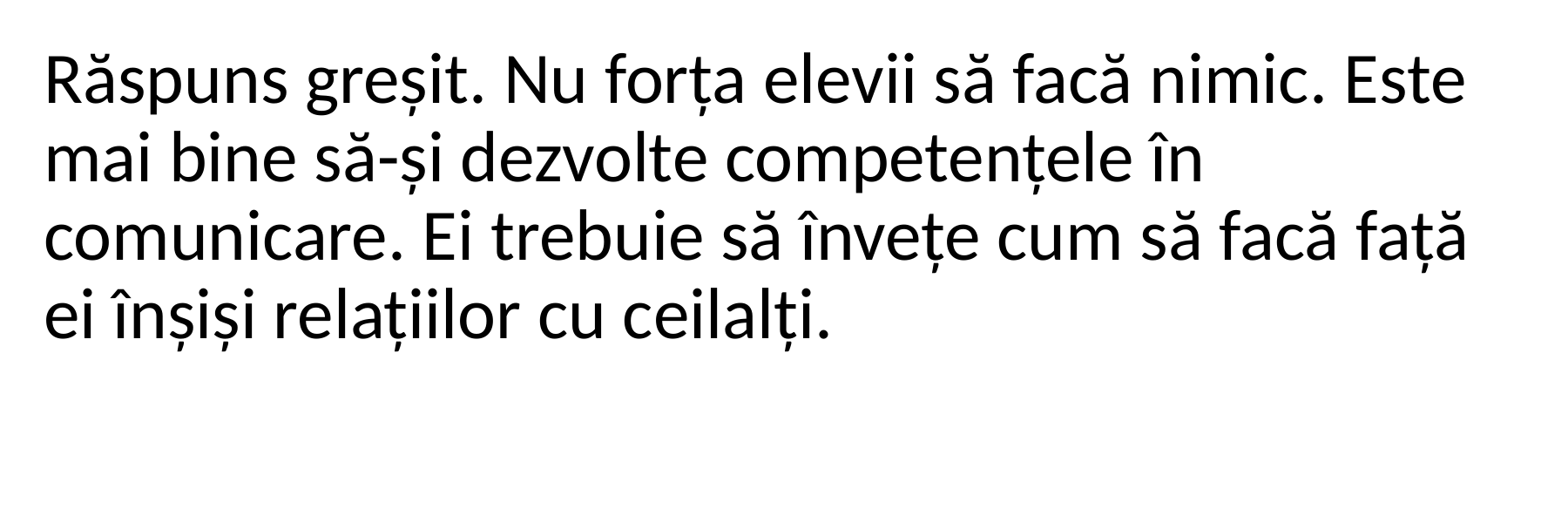

Răspuns greșit. Nu forța elevii să facă nimic. Este mai bine să-și dezvolte competențele în comunicare. Ei trebuie să învețe cum să facă față ei înșiși relațiilor cu ceilalți.